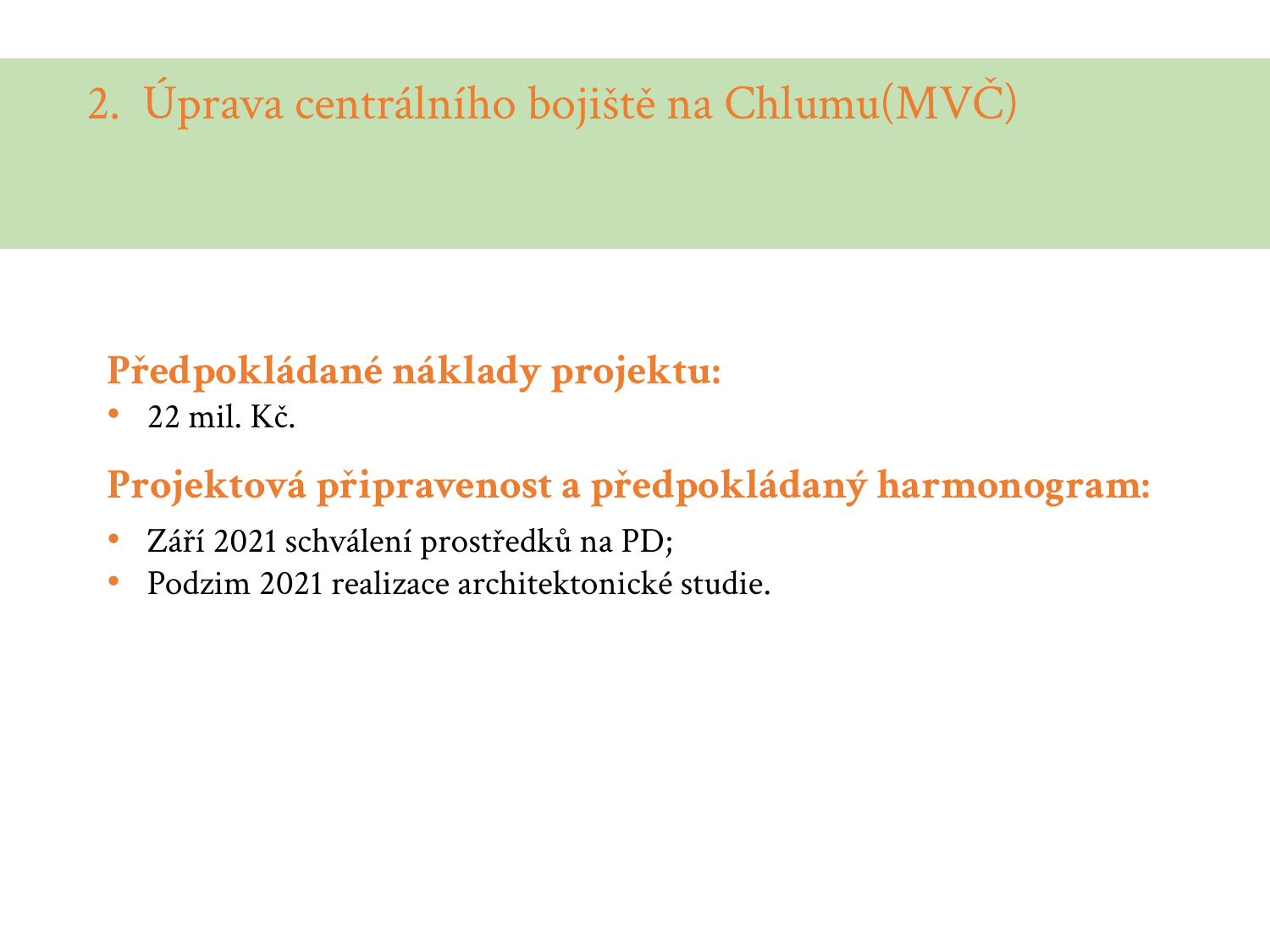

2.  Úprava centrálního bojiště na Chlumu(MVČ)

Předpokládané náklady projektu:
22 mil. Kč.
Projektová připravenost a předpokládaný harmonogram:
Září 2021 schválení prostředků na PD;
Podzim 2021 realizace architektonické studie.